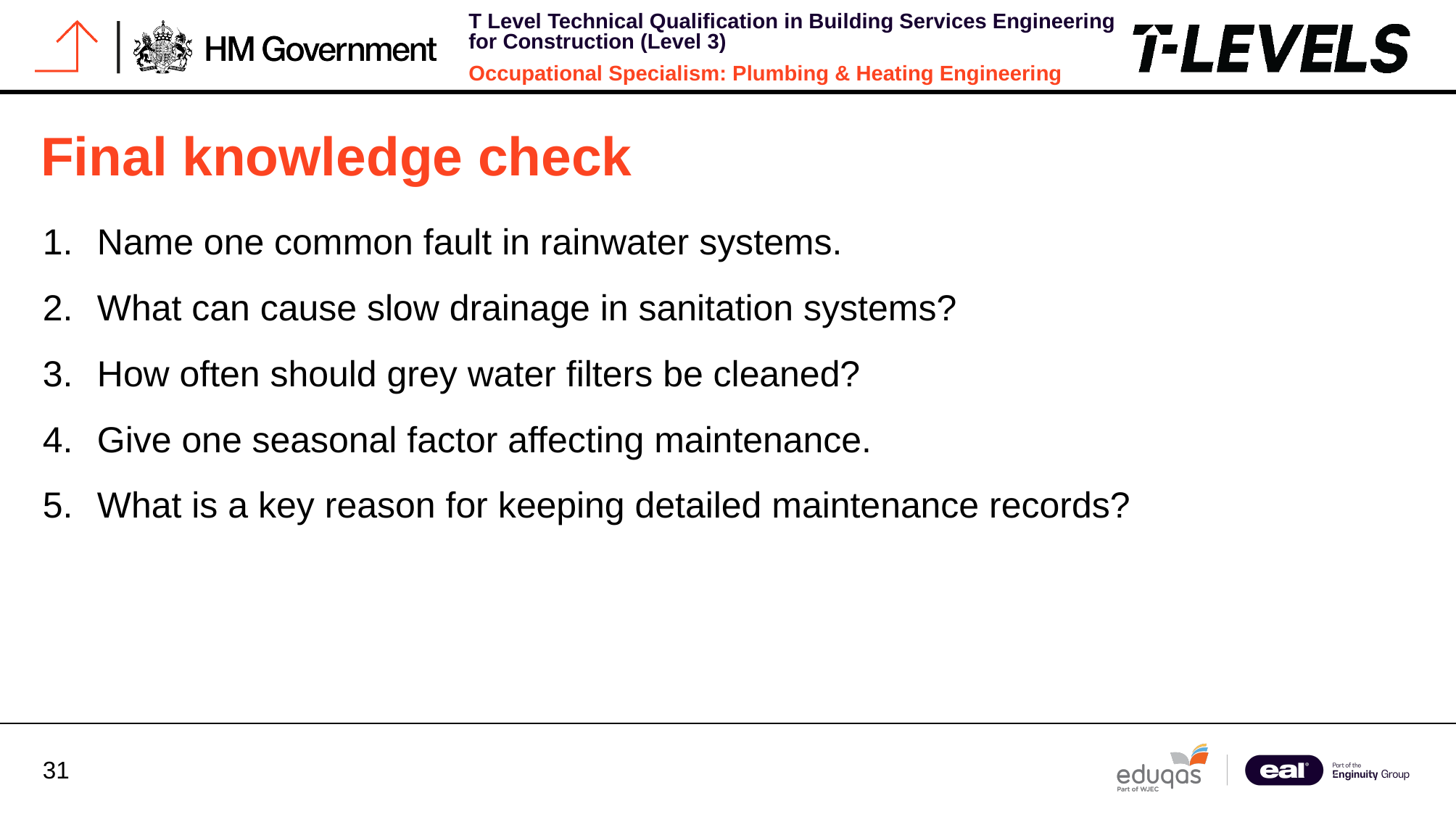

# Final knowledge check
Name one common fault in rainwater systems.
What can cause slow drainage in sanitation systems?
How often should grey water filters be cleaned?
Give one seasonal factor affecting maintenance.
What is a key reason for keeping detailed maintenance records?